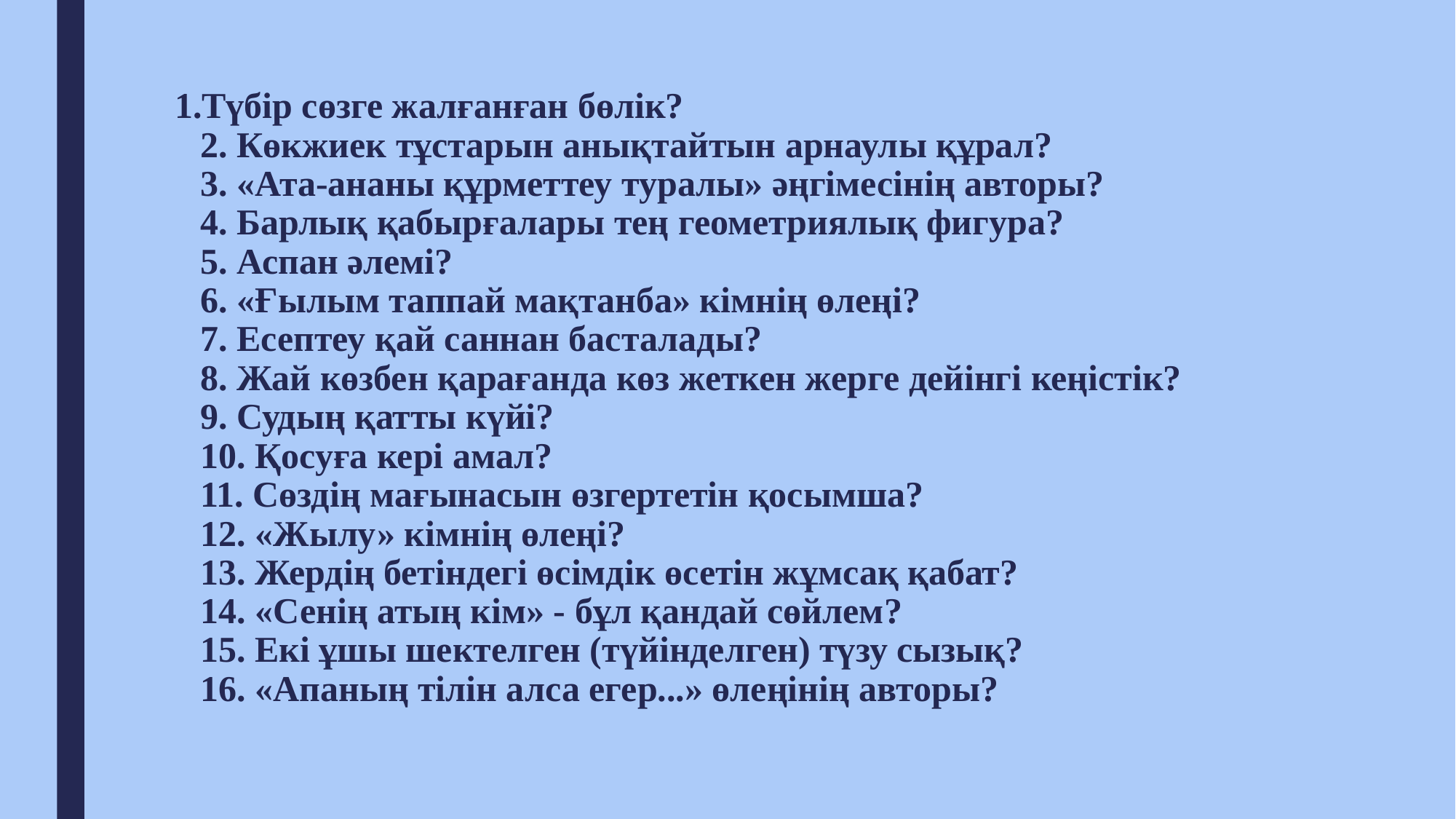

# Түбір сөзге жалғанған бөлік? 2. Көкжиек тұстарын анықтайтын арнаулы құрал? 3. «Ата-ананы құрметтеу туралы» әңгімесінің авторы? 4. Барлық қабырғалары тең геометриялық фигура? 5. Аспан әлемі? 6. «Ғылым таппай мақтанба» кімнің өлеңі? 7. Есептеу қай саннан басталады? 8. Жай көзбен қарағанда көз жеткен жерге дейінгі кеңістік? 9. Судың қатты күйі? 10. Қосуға кері амал? 11. Сөздің мағынасын өзгертетін қосымша? 12. «Жылу» кімнің өлеңі? 13. Жердің бетіндегі өсімдік өсетін жұмсақ қабат? 14. «Сенің атың кім» - бұл қандай сөйлем? 15. Екі ұшы шектелген (түйінделген) түзу сызық? 16. «Апаның тілін алса егер...» өлеңінің авторы?